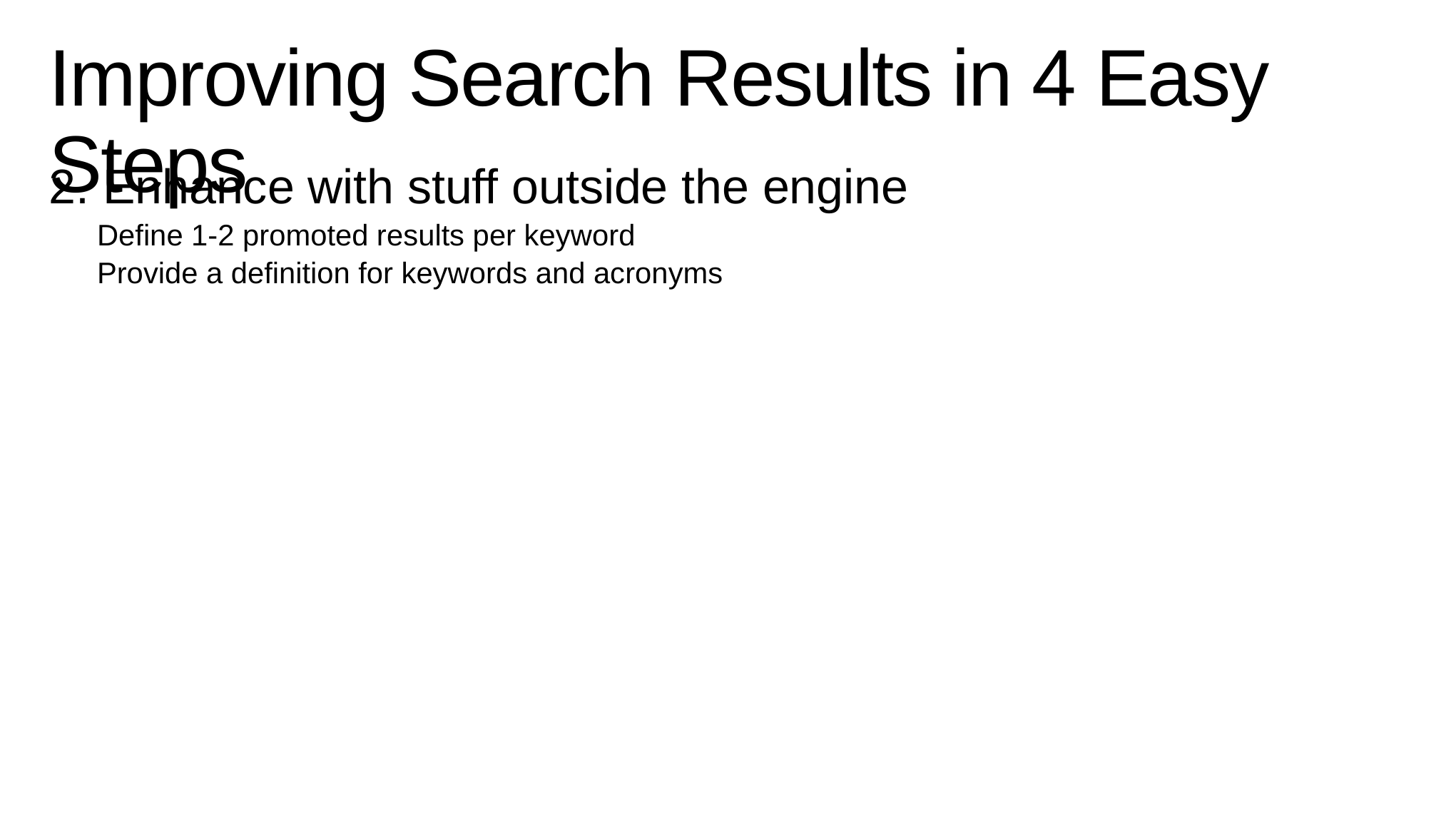

# Improving Search Results in 4 Easy Steps
2. Enhance with stuff outside the engine
Define 1-2 promoted results per keyword
Provide a definition for keywords and acronyms